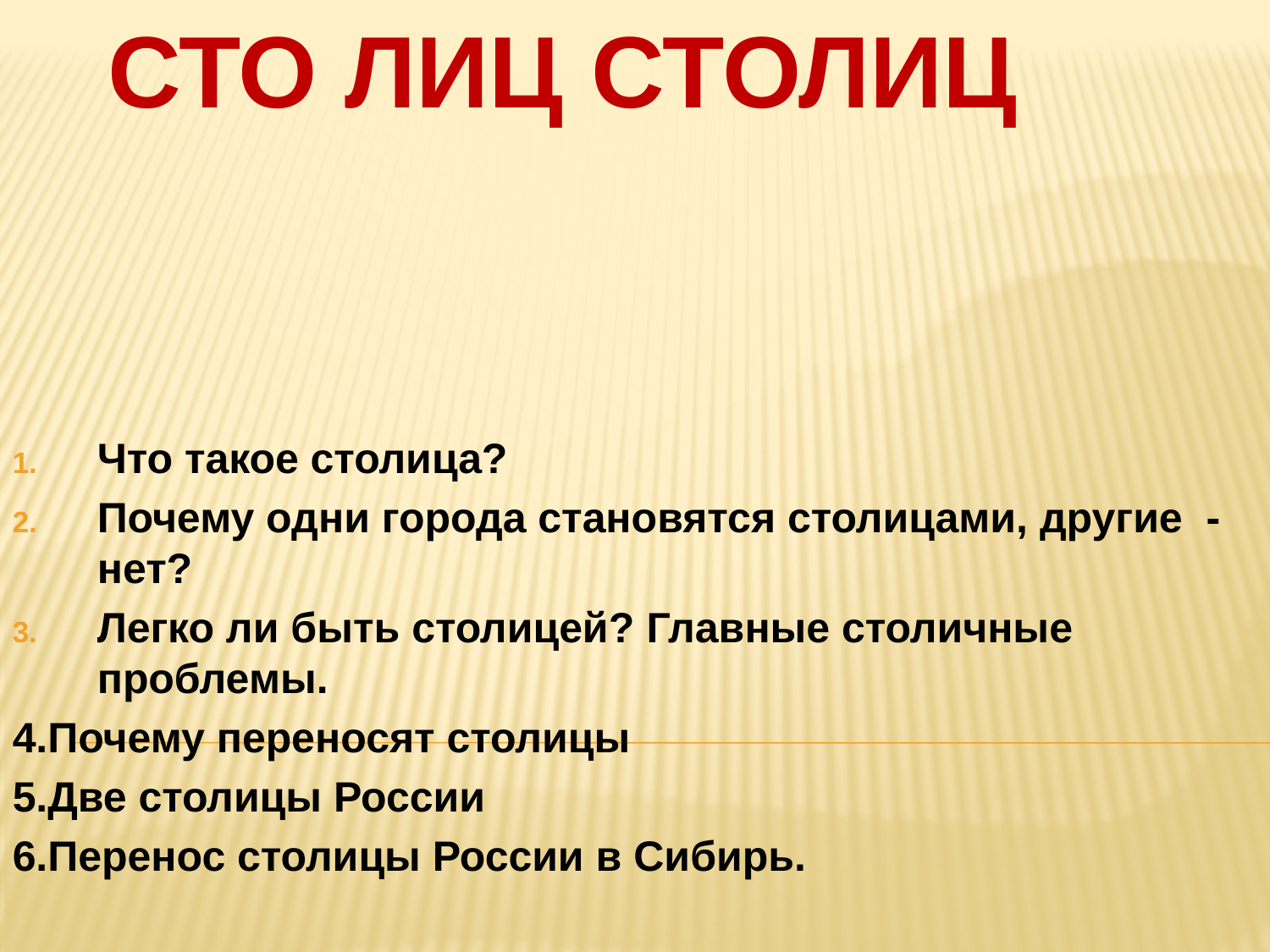

# Сто лиц столиц
Что такое столица?
Почему одни города становятся столицами, другие  - нет?
Легко ли быть столицей? Главные столичные проблемы.
4.Почему переносят столицы
5.Две столицы России
6.Перенос столицы России в Сибирь.